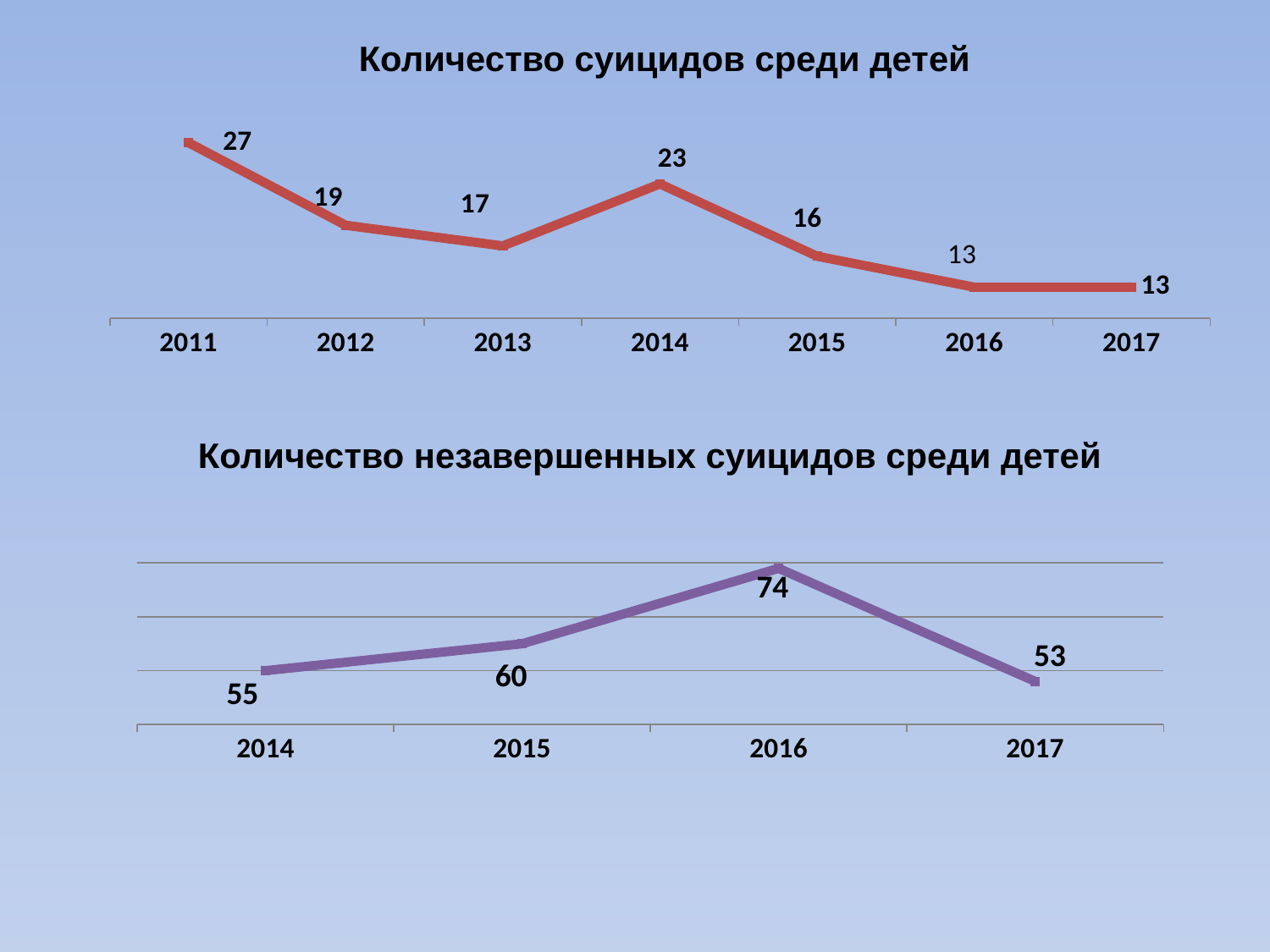

#
Количество суицидов среди детей

### Chart

| Category | Столбец1 |
|---|---|
| 2011 | 27.0 |
| 2012 | 19.0 |
| 2013 | 17.0 |
| 2014 | 23.0 |
| 2015 | 16.0 |
| 2016 | 13.0 |
| 2017 | 13.0 |
Количество незавершенных суицидов среди детей

### Chart

| Category | Столбец1 |
|---|---|
| 2014 | 55.0 |
| 2015 | 60.0 |
| 2016 | 74.0 |
| 2017 | 53.0 |